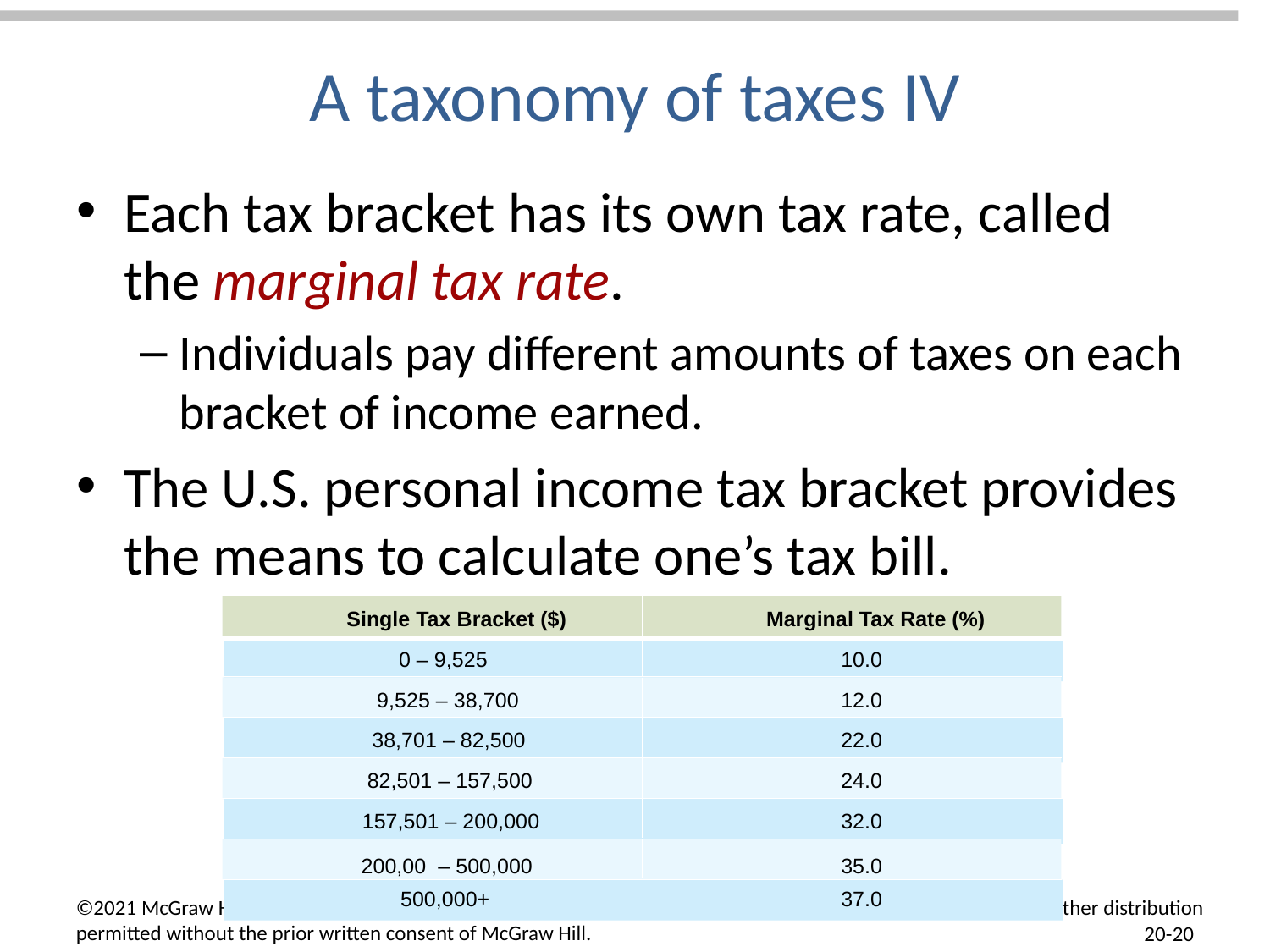

# A taxonomy of taxes IV
Each tax bracket has its own tax rate, called the marginal tax rate.
Individuals pay different amounts of taxes on each bracket of income earned.
The U.S. personal income tax bracket provides the means to calculate one’s tax bill.

Single Tax Bracket ($)
Marginal Tax Rate (%)

0 – 9,525
10.0

9,525 – 38,700
12.0

38,701 – 82,500
22.0

82,501 – 157,500
24.0

157,501 – 200,000
32.0

500,000+
37.0
35.0
200,00  – 500,000